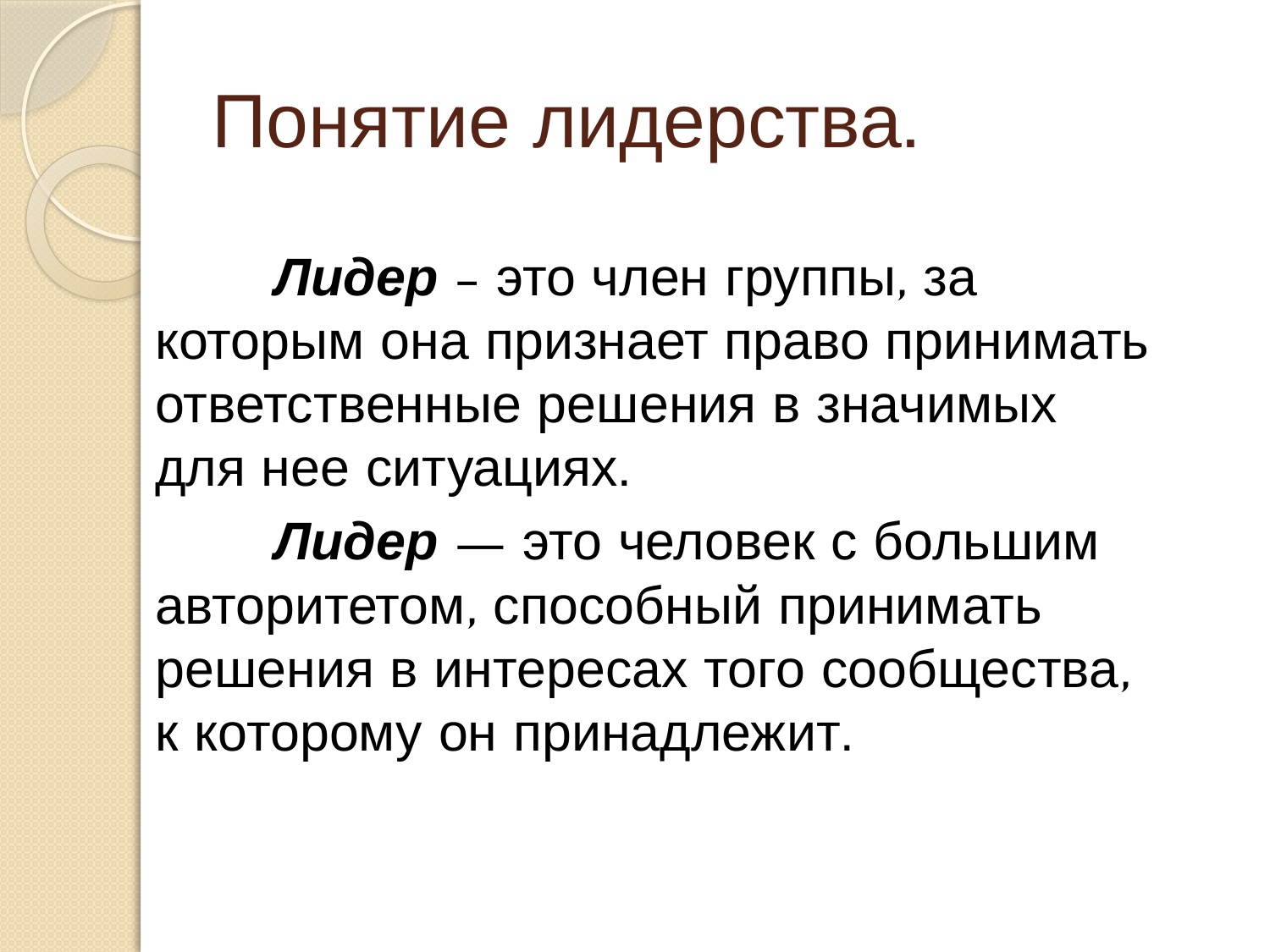

# Понятие лидерства.
    	Лидер – это член группы, за которым она признает право принимать
ответственные решения в значимых для нее ситуациях.
     	Лидер — это человек с большим авторитетом, способный принимать решения в интересах того сообщества, к которому он принадлежит.